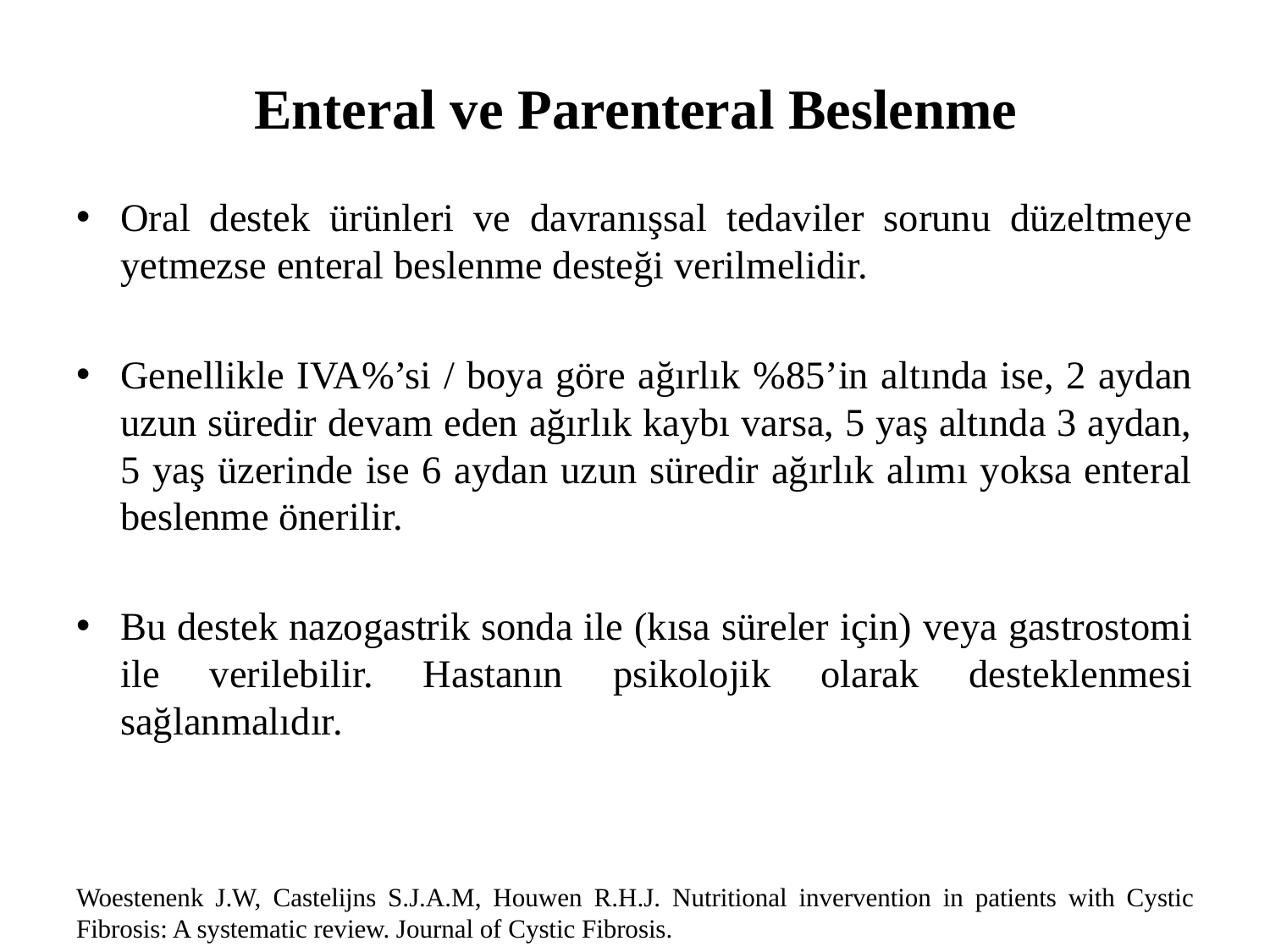

# Enteral ve Parenteral Beslenme
Oral destek ürünleri ve davranışsal tedaviler sorunu düzeltmeye yetmezse enteral beslenme desteği verilmelidir.

Genellikle IVA%’si / boya göre ağırlık %85’in altında ise, 2 aydan uzun süredir devam eden ağırlık kaybı varsa, 5 yaş altında 3 aydan, 5 yaş üzerinde ise 6 aydan uzun süredir ağırlık alımı yoksa enteral beslenme önerilir.

Bu destek nazogastrik sonda ile (kısa süreler için) veya gastrostomi ile verilebilir. Hastanın psikolojik olarak desteklenmesi sağlanmalıdır.

Woestenenk J.W, Castelijns S.J.A.M, Houwen R.H.J. Nutritional invervention in patients with Cystic Fibrosis: A systematic review. Journal of Cystic Fibrosis.